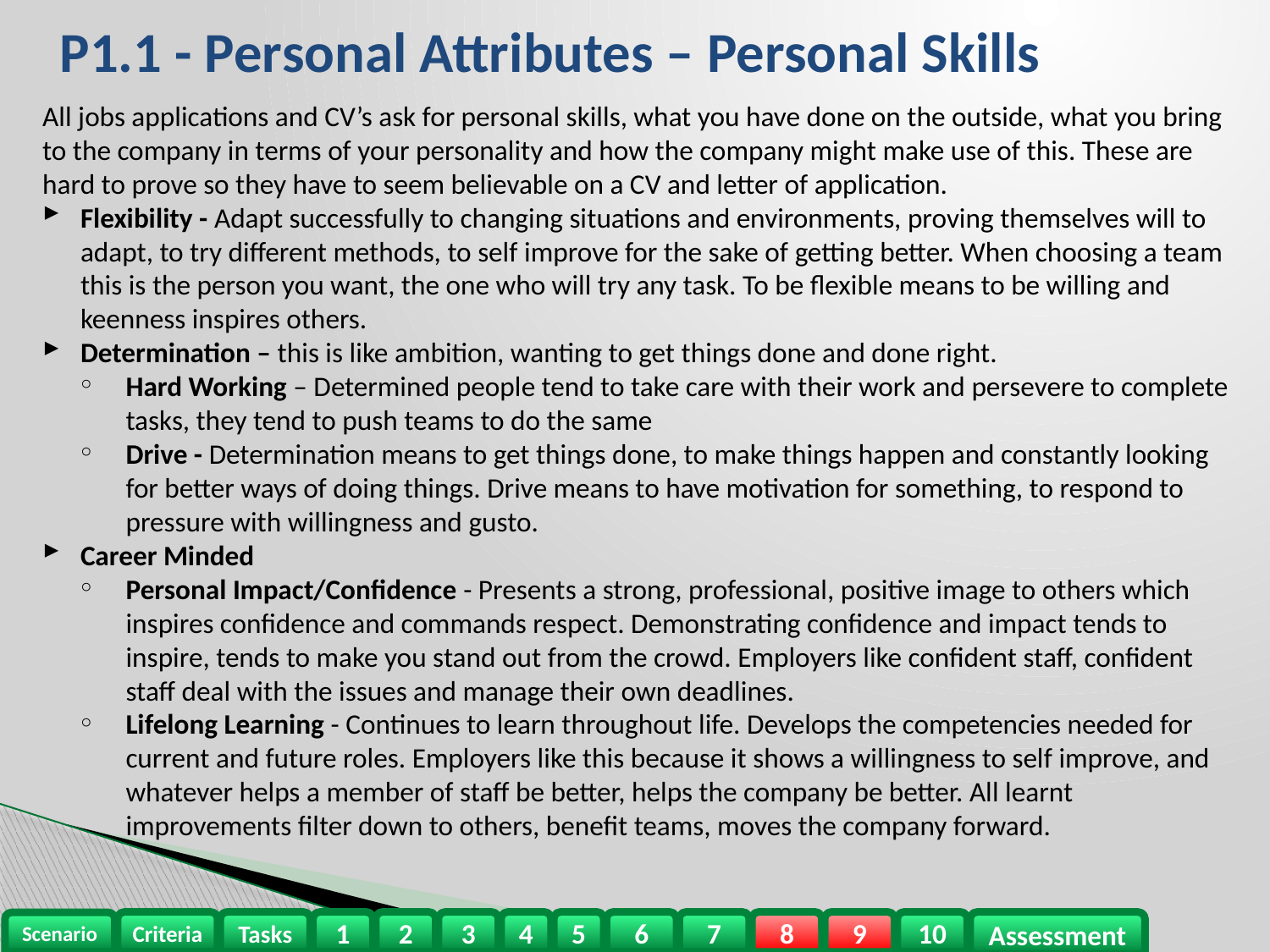

P1.1 - Personal Attributes – Personal Skills
All jobs applications and CV’s ask for personal skills, what you have done on the outside, what you bring to the company in terms of your personality and how the company might make use of this. These are hard to prove so they have to seem believable on a CV and letter of application.
Flexibility - Adapt successfully to changing situations and environments, proving themselves will to adapt, to try different methods, to self improve for the sake of getting better. When choosing a team this is the person you want, the one who will try any task. To be flexible means to be willing and keenness inspires others.
Determination – this is like ambition, wanting to get things done and done right.
Hard Working – Determined people tend to take care with their work and persevere to complete tasks, they tend to push teams to do the same
Drive - Determination means to get things done, to make things happen and constantly looking for better ways of doing things. Drive means to have motivation for something, to respond to pressure with willingness and gusto.
Career Minded
Personal Impact/Confidence - Presents a strong, professional, positive image to others which inspires confidence and commands respect. Demonstrating confidence and impact tends to inspire, tends to make you stand out from the crowd. Employers like confident staff, confident staff deal with the issues and manage their own deadlines.
Lifelong Learning - Continues to learn throughout life. Develops the competencies needed for current and future roles. Employers like this because it shows a willingness to self improve, and whatever helps a member of staff be better, helps the company be better. All learnt improvements filter down to others, benefit teams, moves the company forward.